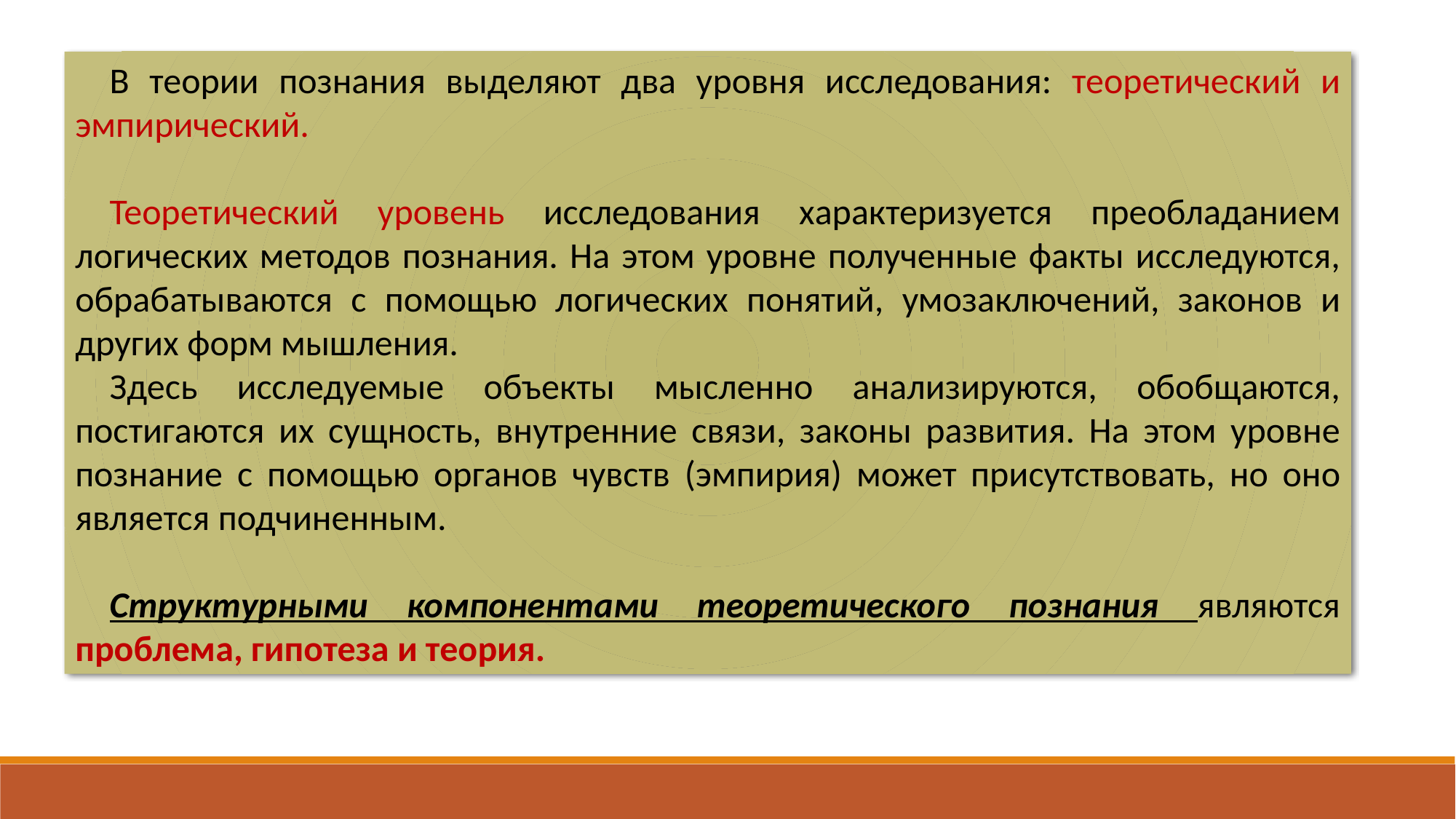

В теории познания выделяют два уровня исследования: теоретический и эмпирический.

Теоретический уровень исследования характеризуется преобладанием логических методов познания. На этом уровне полученные факты исследуются, обрабатываются с помощью логических понятий, умозаключений, законов и других форм мышления.
Здесь исследуемые объекты мысленно анализируются, обобщаются, постигаются их сущность, внутренние связи, законы развития. На этом уровне познание с помощью органов чувств (эмпирия) может присутствовать, но оно является подчиненным.

Структурными компонентами теоретического познания являются проблема, гипотеза и теория.